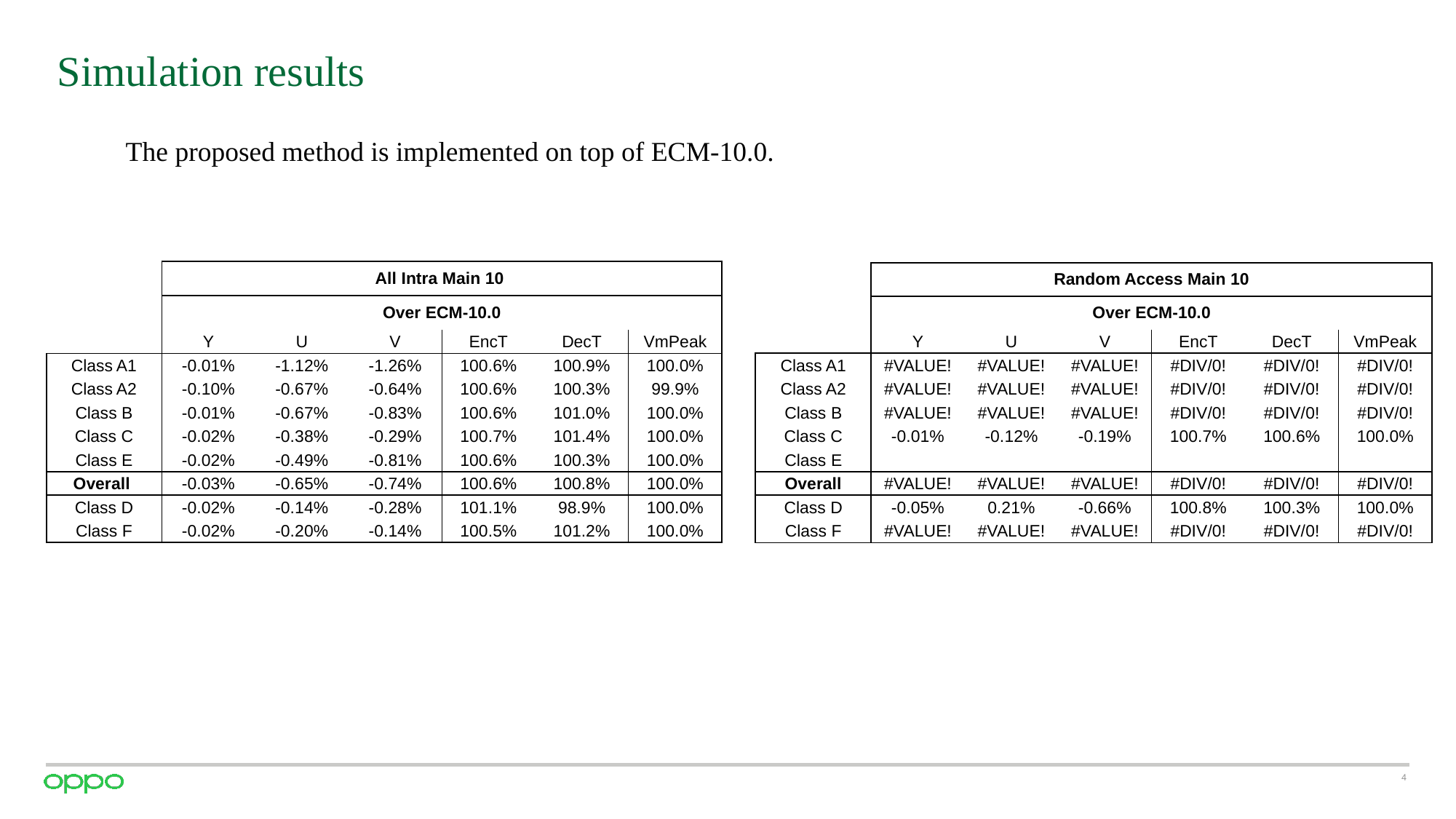

# Simulation results
The proposed method is implemented on top of ECM-10.0.
|  | All Intra Main 10 |  |  |  |  |  |
| --- | --- | --- | --- | --- | --- | --- |
|  | Over ECM-10.0 |  |  |  |  |  |
|  | Y | U | V | EncT | DecT | VmPeak |
| Class A1 | -0.01% | -1.12% | -1.26% | 100.6% | 100.9% | 100.0% |
| Class A2 | -0.10% | -0.67% | -0.64% | 100.6% | 100.3% | 99.9% |
| Class B | -0.01% | -0.67% | -0.83% | 100.6% | 101.0% | 100.0% |
| Class C | -0.02% | -0.38% | -0.29% | 100.7% | 101.4% | 100.0% |
| Class E | -0.02% | -0.49% | -0.81% | 100.6% | 100.3% | 100.0% |
| Overall | -0.03% | -0.65% | -0.74% | 100.6% | 100.8% | 100.0% |
| Class D | -0.02% | -0.14% | -0.28% | 101.1% | 98.9% | 100.0% |
| Class F | -0.02% | -0.20% | -0.14% | 100.5% | 101.2% | 100.0% |
|  | Random Access Main 10 |  |  |  |  |  |
| --- | --- | --- | --- | --- | --- | --- |
|  | Over ECM-10.0 |  |  |  |  |  |
|  | Y | U | V | EncT | DecT | VmPeak |
| Class A1 | #VALUE! | #VALUE! | #VALUE! | #DIV/0! | #DIV/0! | #DIV/0! |
| Class A2 | #VALUE! | #VALUE! | #VALUE! | #DIV/0! | #DIV/0! | #DIV/0! |
| Class B | #VALUE! | #VALUE! | #VALUE! | #DIV/0! | #DIV/0! | #DIV/0! |
| Class C | -0.01% | -0.12% | -0.19% | 100.7% | 100.6% | 100.0% |
| Class E |  |  |  |  |  |  |
| Overall | #VALUE! | #VALUE! | #VALUE! | #DIV/0! | #DIV/0! | #DIV/0! |
| Class D | -0.05% | 0.21% | -0.66% | 100.8% | 100.3% | 100.0% |
| Class F | #VALUE! | #VALUE! | #VALUE! | #DIV/0! | #DIV/0! | #DIV/0! |